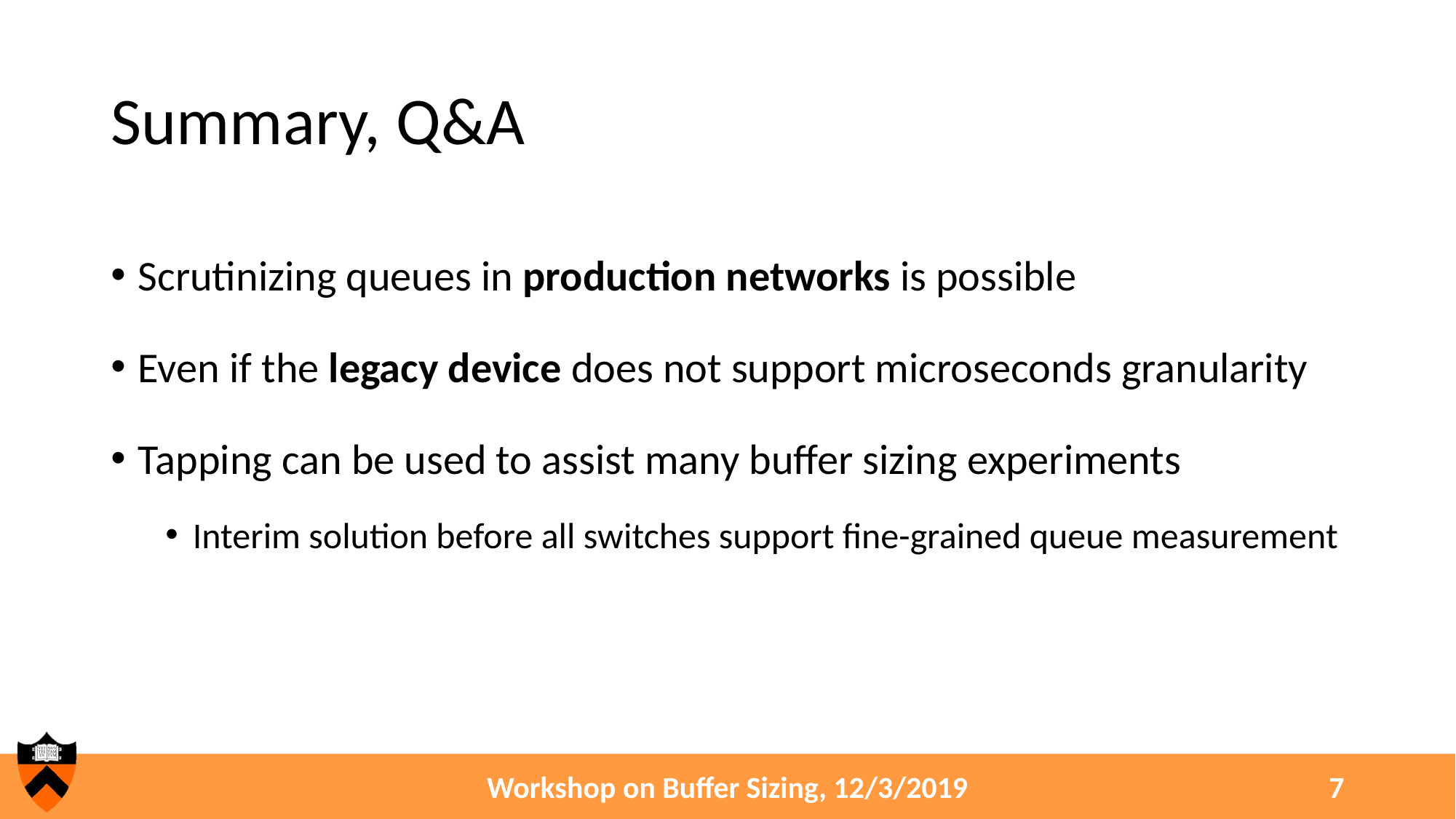

# Summary, Q&A
Scrutinizing queues in production networks is possible
Even if the legacy device does not support microseconds granularity
Tapping can be used to assist many buffer sizing experiments
Interim solution before all switches support fine-grained queue measurement

Workshop on Buffer Sizing, 12/3/2019
7